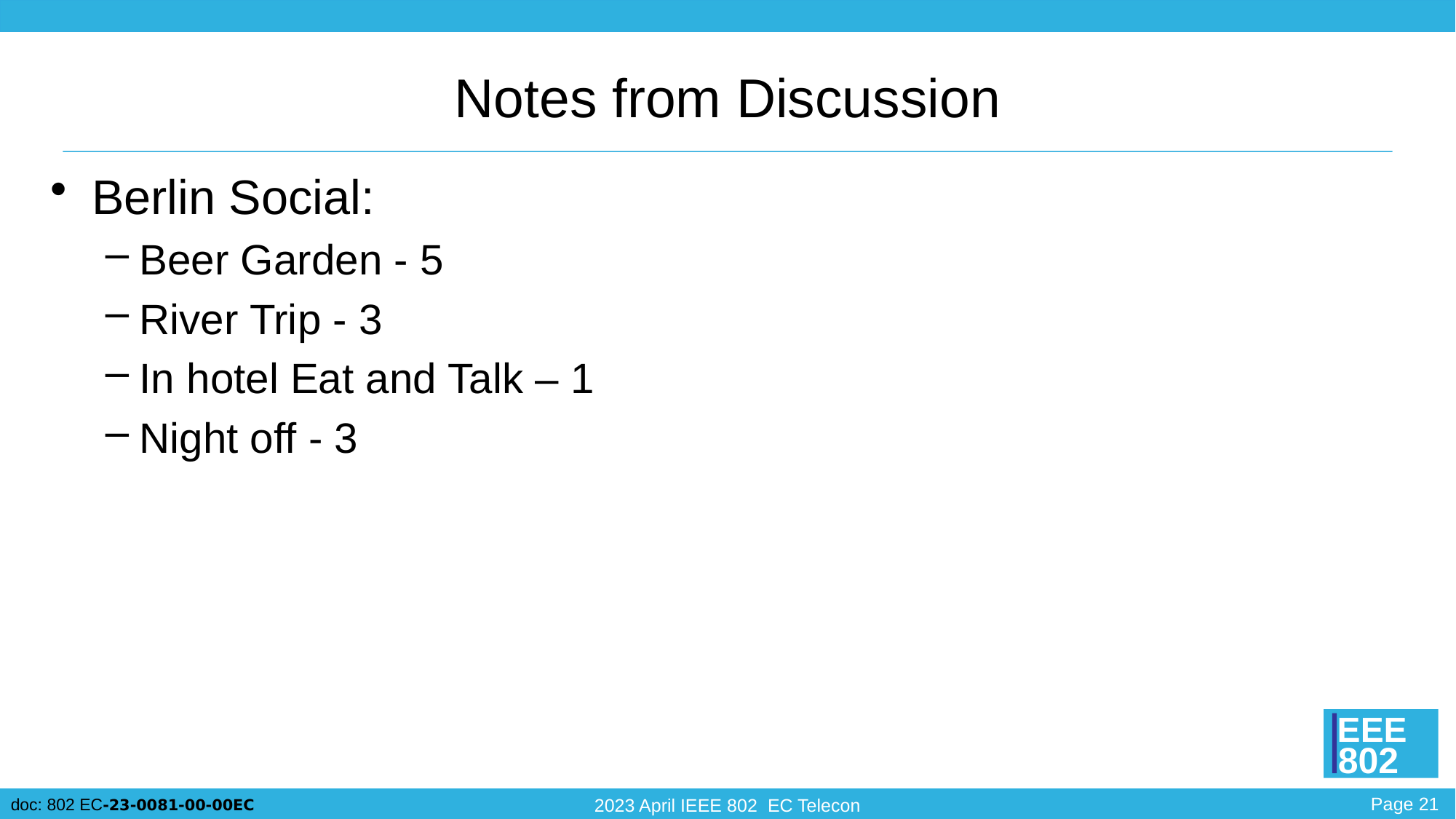

# Notes from Discussion
Berlin Social:
Beer Garden - 5
River Trip - 3
In hotel Eat and Talk – 1
Night off - 3